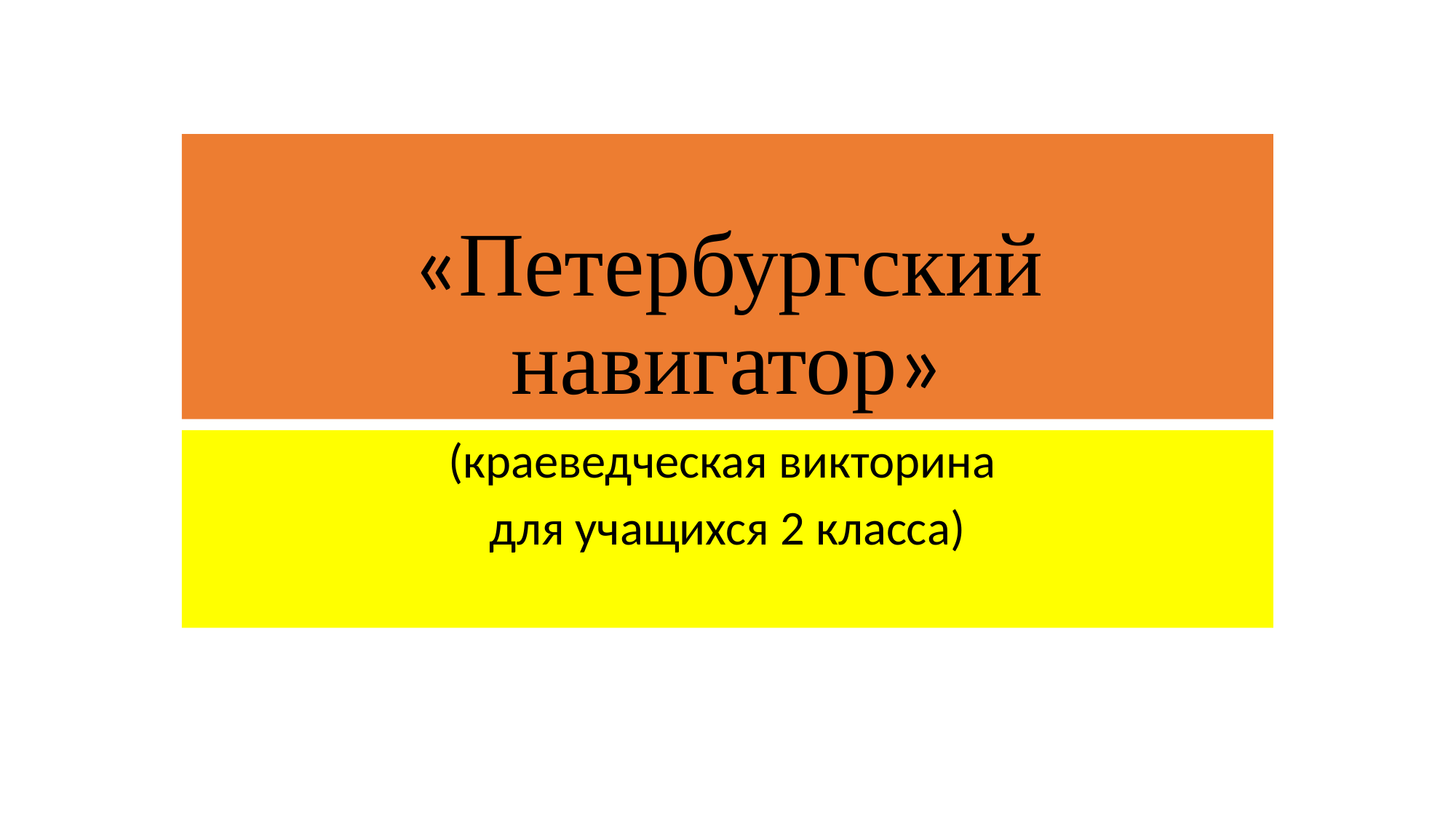

# «Петербургский навигатор»
(краеведческая викторина
для учащихся 2 класса)